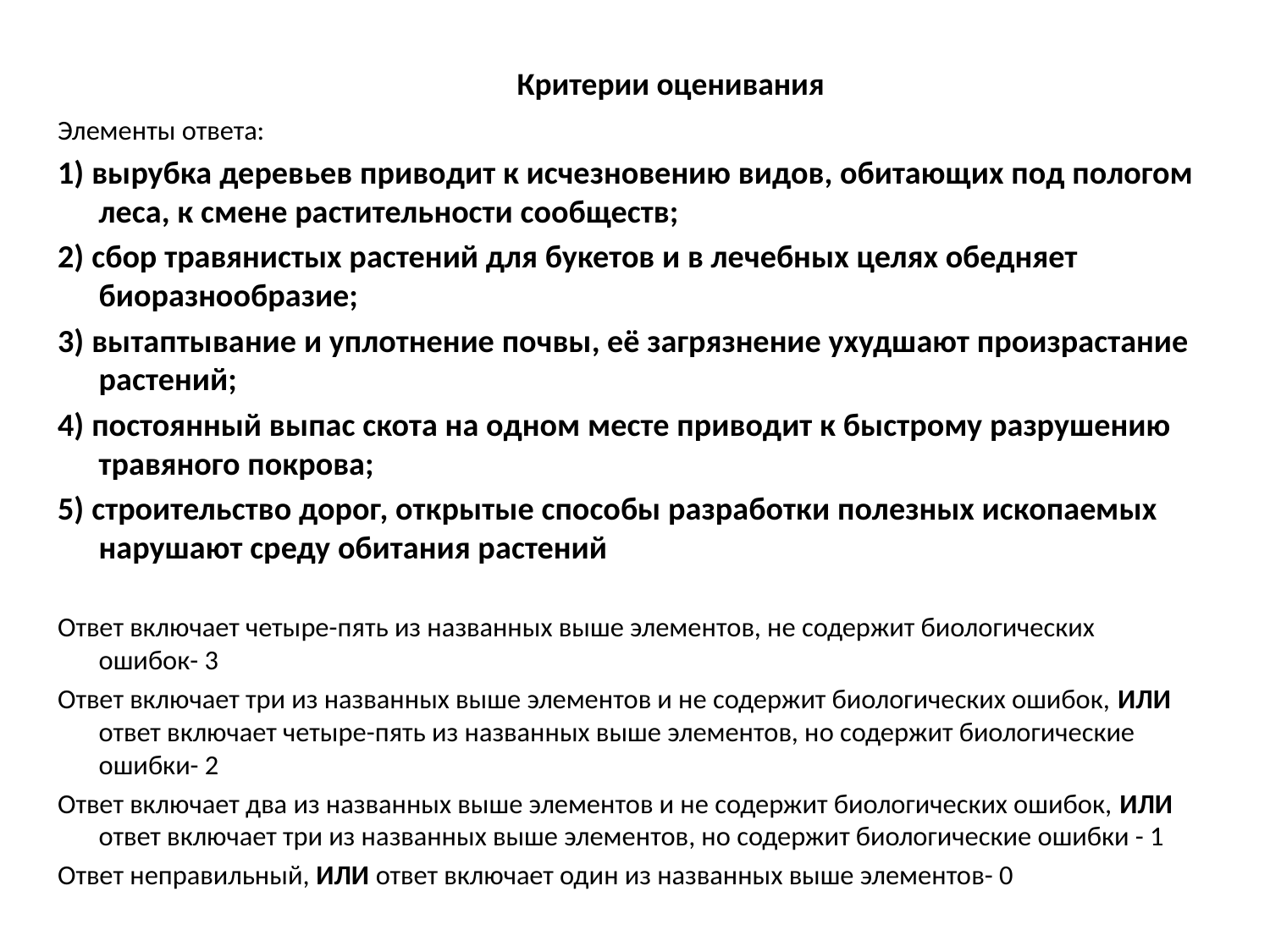

# Критерии оценивания
Элементы ответа:
1) вырубка деревьев приводит к исчезновению видов, обитающих под пологом леса, к смене растительности сообществ;
2) сбор травянистых растений для букетов и в лечебных целях обедняет биоразнообразие;
3) вытаптывание и уплотнение почвы, её загрязнение ухудшают произрастание растений;
4) постоянный выпас скота на одном месте приводит к быстрому разрушению травяного покрова;
5) строительство дорог, открытые способы разработки полезных ископаемых нарушают среду обитания растений

Ответ включает четыре-пять из названных выше элементов, не содержит биологических ошибок- 3
Ответ включает три из названных выше элементов и не содержит биологических ошибок, ИЛИ ответ включает четыре-пять из названных выше элементов, но содержит биологические ошибки- 2
Ответ включает два из названных выше элементов и не содержит биологических ошибок, ИЛИ ответ включает три из названных выше элементов, но содержит биологические ошибки - 1
Ответ неправильный, ИЛИ ответ включает один из названных выше элементов- 0